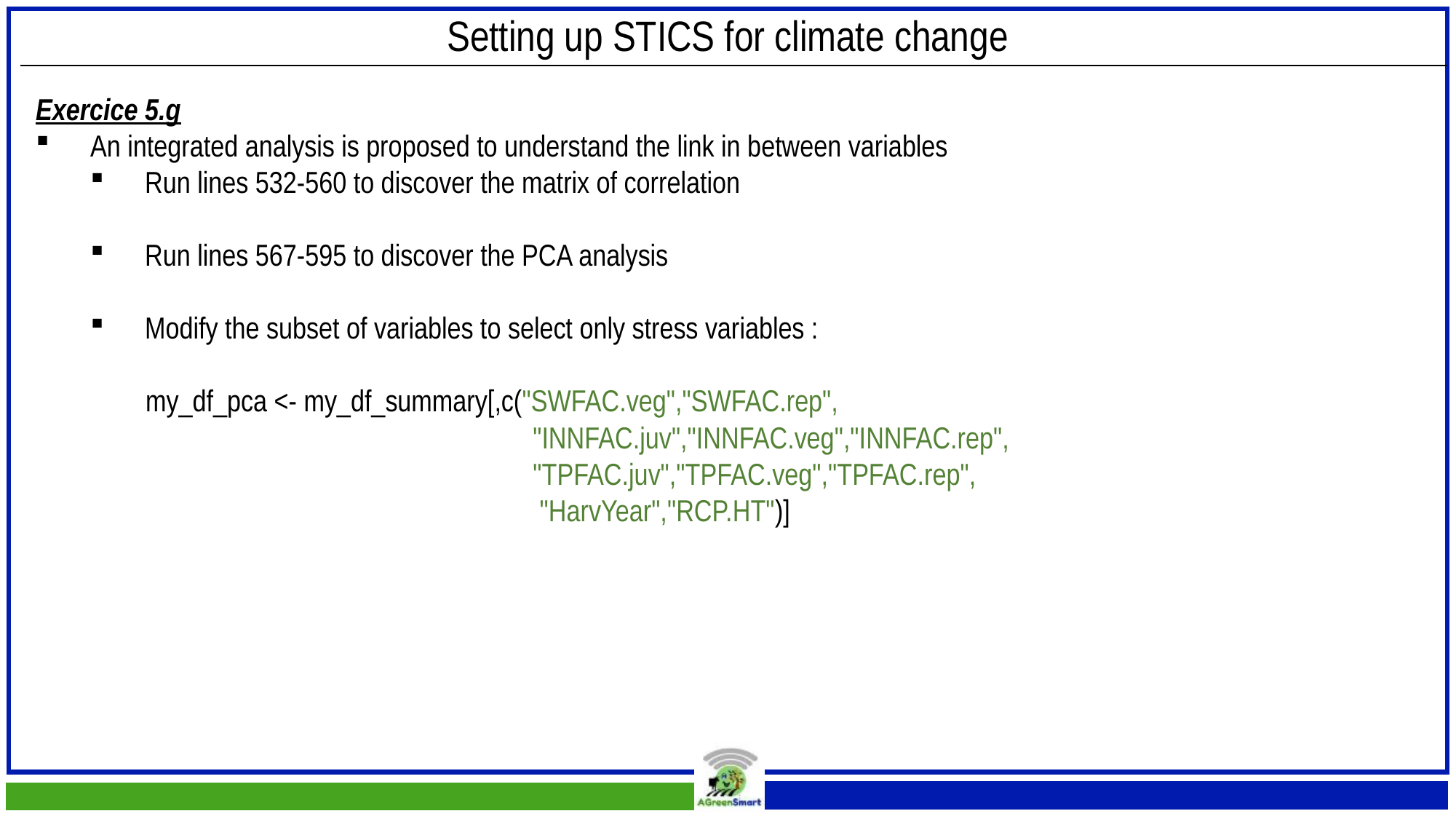

Setting up STICS for climate change
Exercice 5.g
An integrated analysis is proposed to understand the link in between variables
Run lines 532-560 to discover the matrix of correlation

Run lines 567-595 to discover the PCA analysis

Modify the subset of variables to select only stress variables :

        my_df_pca <- my_df_summary[,c("SWFAC.veg","SWFAC.rep",
                                                                "INNFAC.juv","INNFAC.veg","INNFAC.rep",
                                                                "TPFAC.juv","TPFAC.veg","TPFAC.rep",
                                                                 "HarvYear","RCP.HT")]